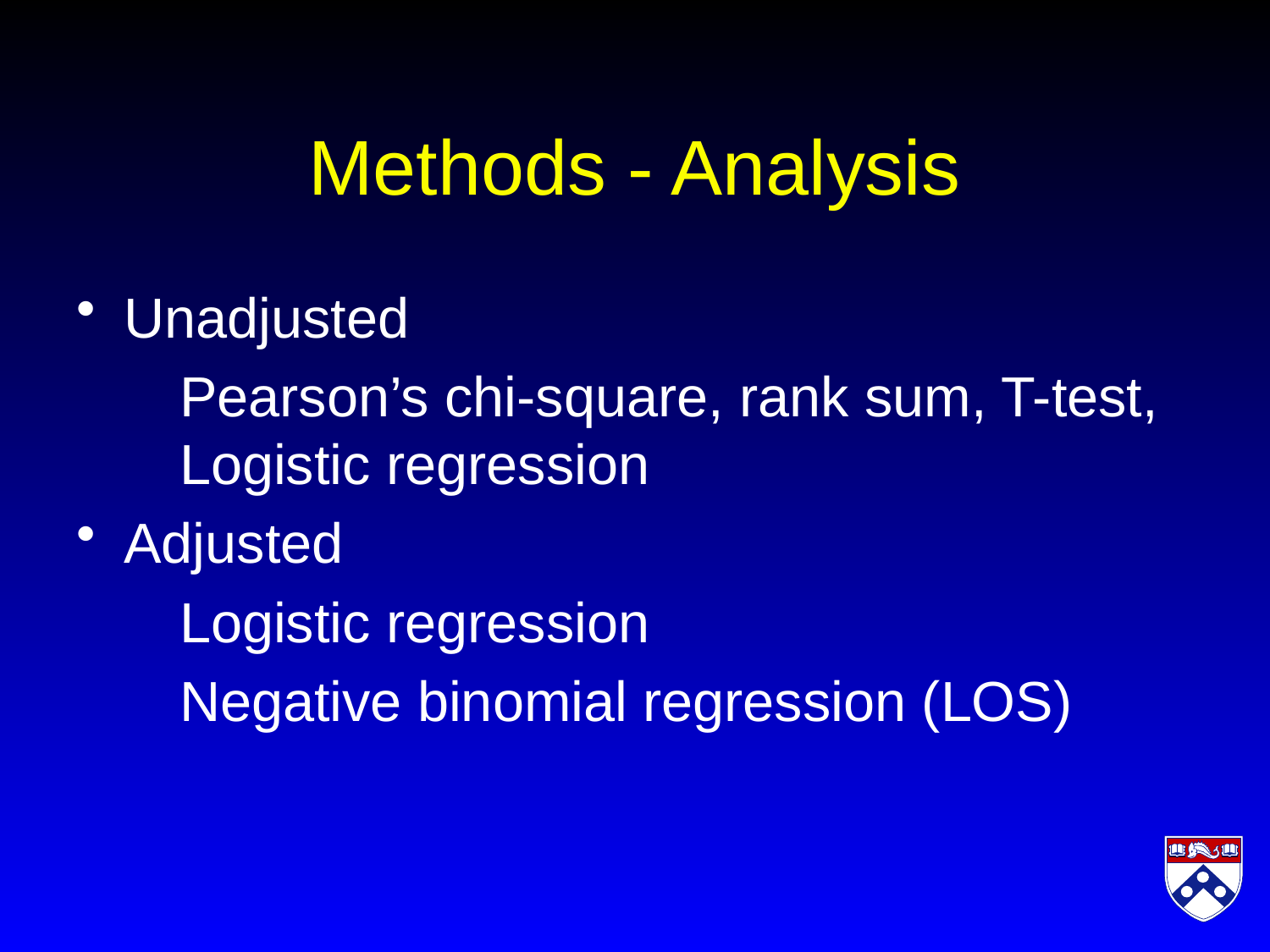

# Methods - Analysis
Unadjusted
Pearson’s chi-square, rank sum, T-test, Logistic regression
Adjusted
Logistic regression
Negative binomial regression (LOS)